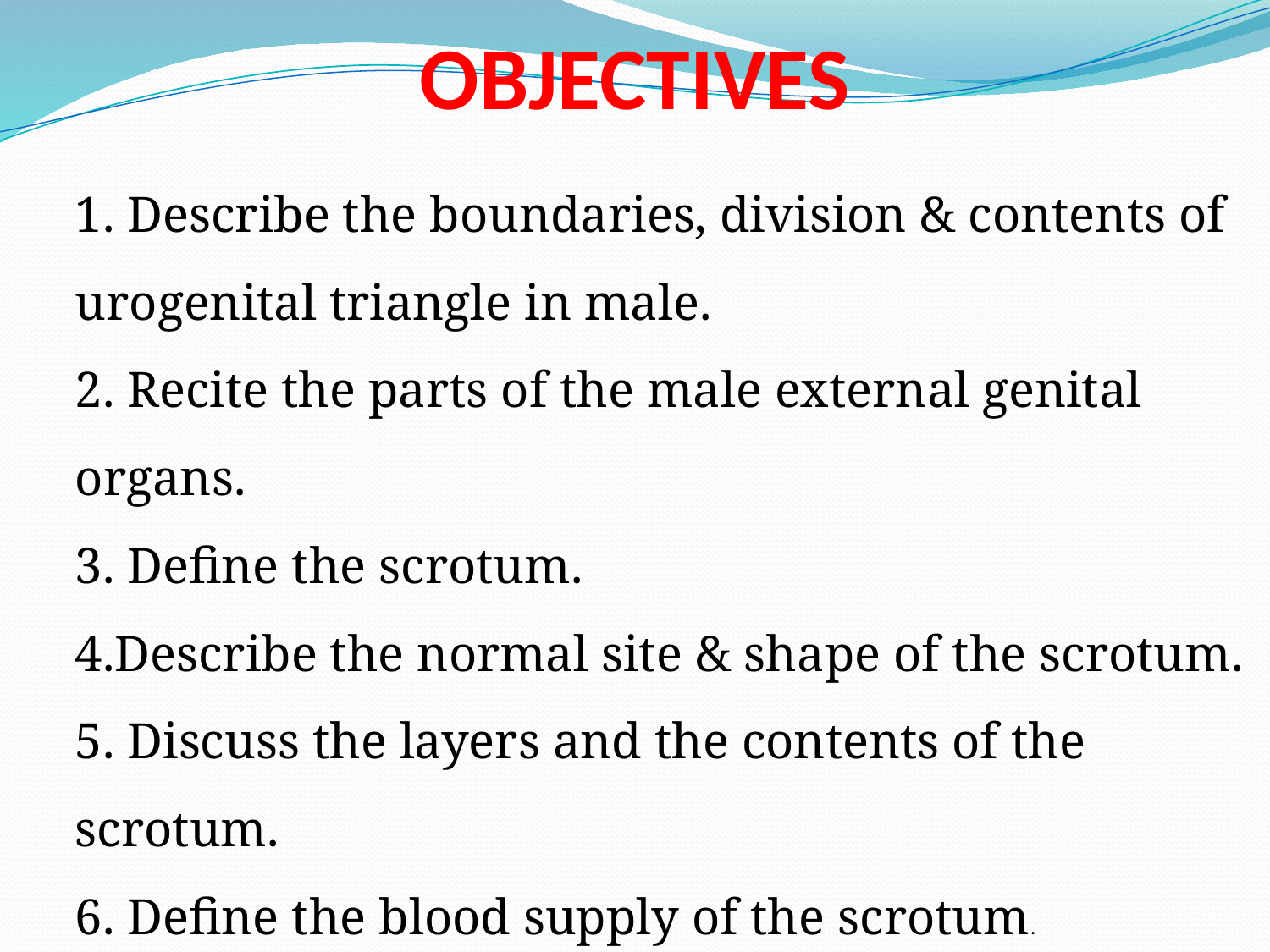

# OBJECTIVES
1. Describe the boundaries, division & contents of urogenital triangle in male.
2. Recite the parts of the male external genital organs.
3. Define the scrotum.
4.Describe the normal site & shape of the scrotum.
5. Discuss the layers and the contents of the scrotum.
6. Define the blood supply of the scrotum.